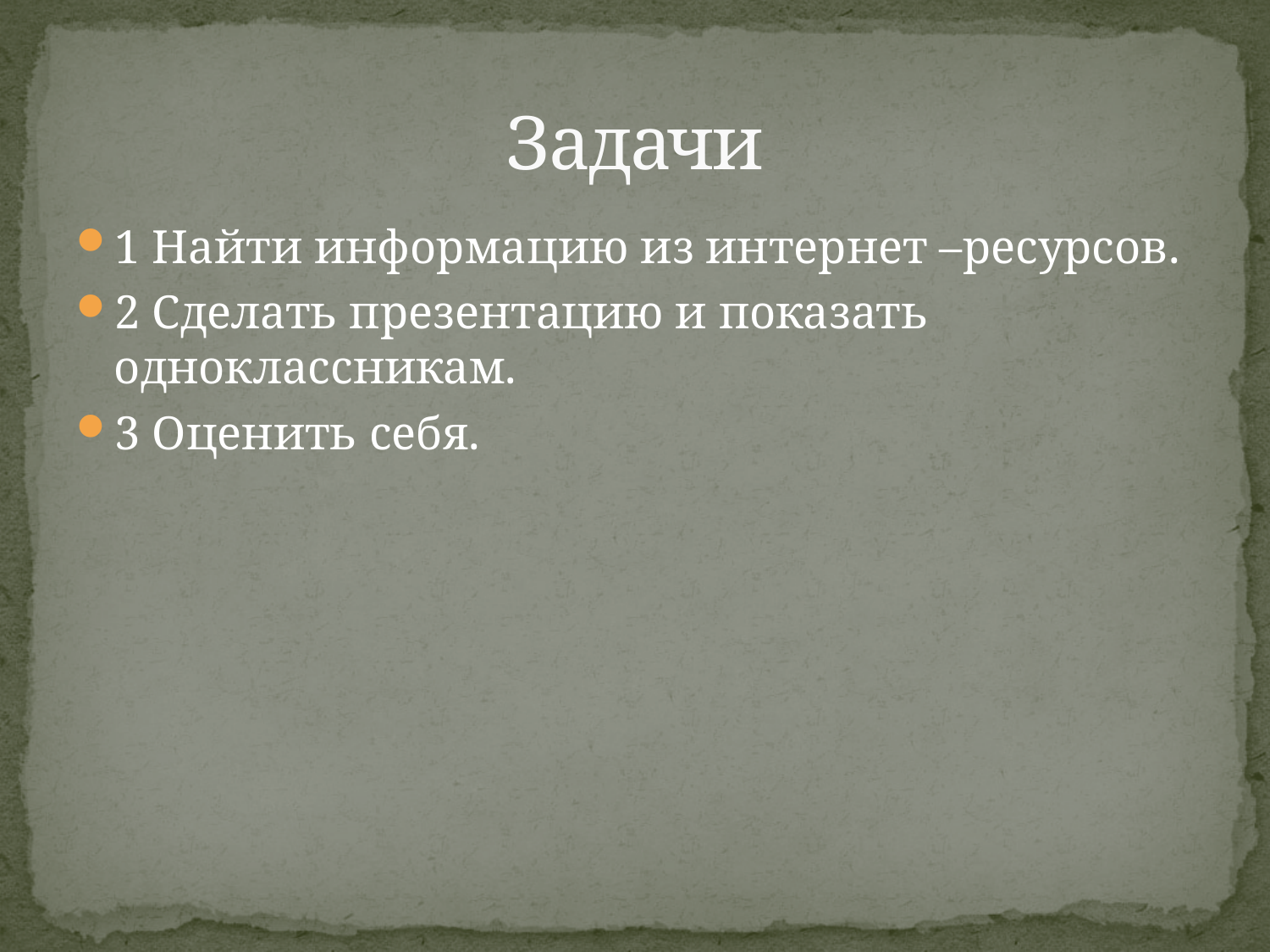

# Задачи
1 Найти информацию из интернет –ресурсов.
2 Сделать презентацию и показать одноклассникам.
3 Оценить себя.